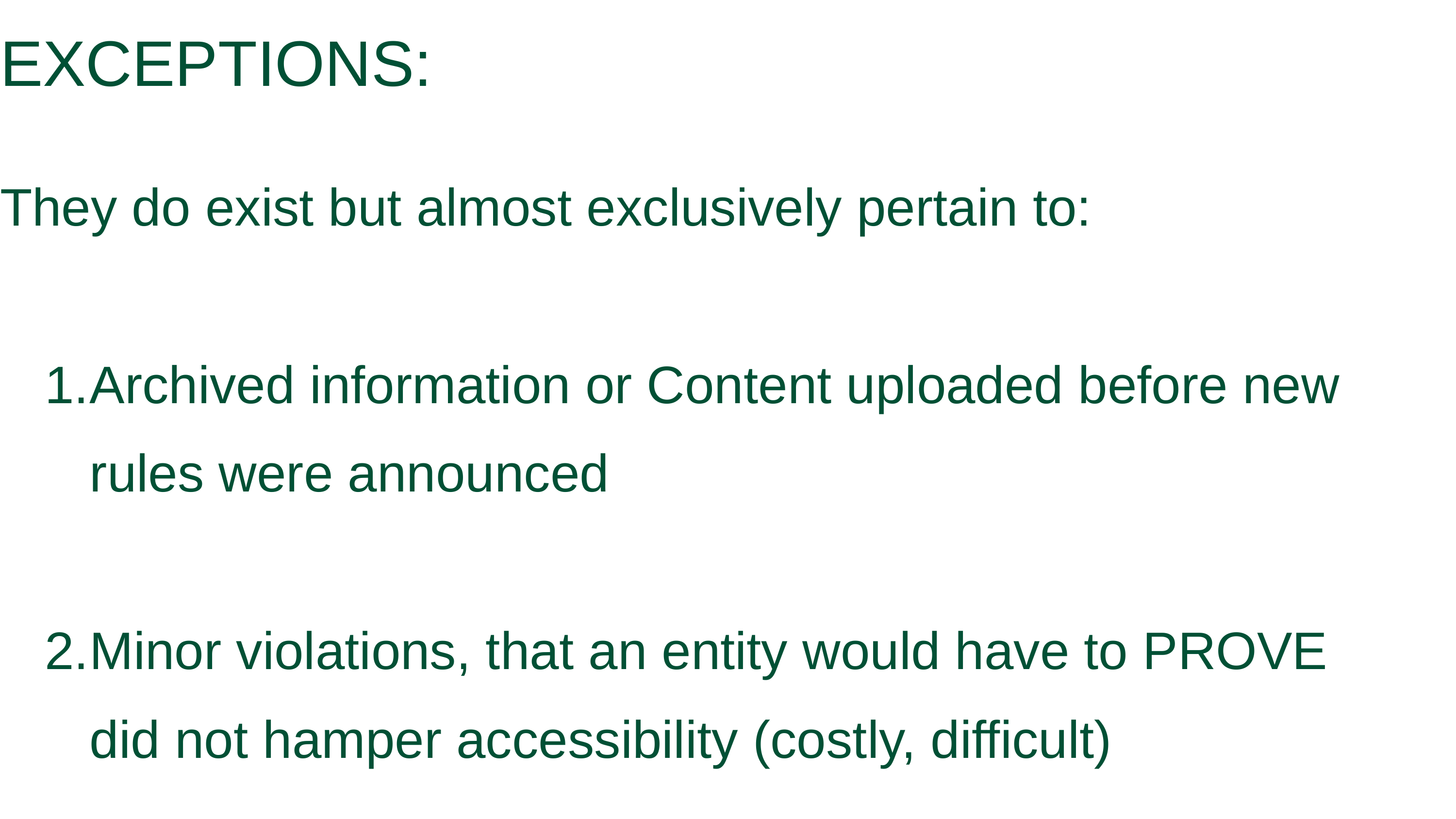

EXCEPTIONS:

They do exist but almost exclusively pertain to:

Archived information or Content uploaded before new rules were announced

Minor violations, that an entity would have to PROVE did not hamper accessibility (costly, difficult)